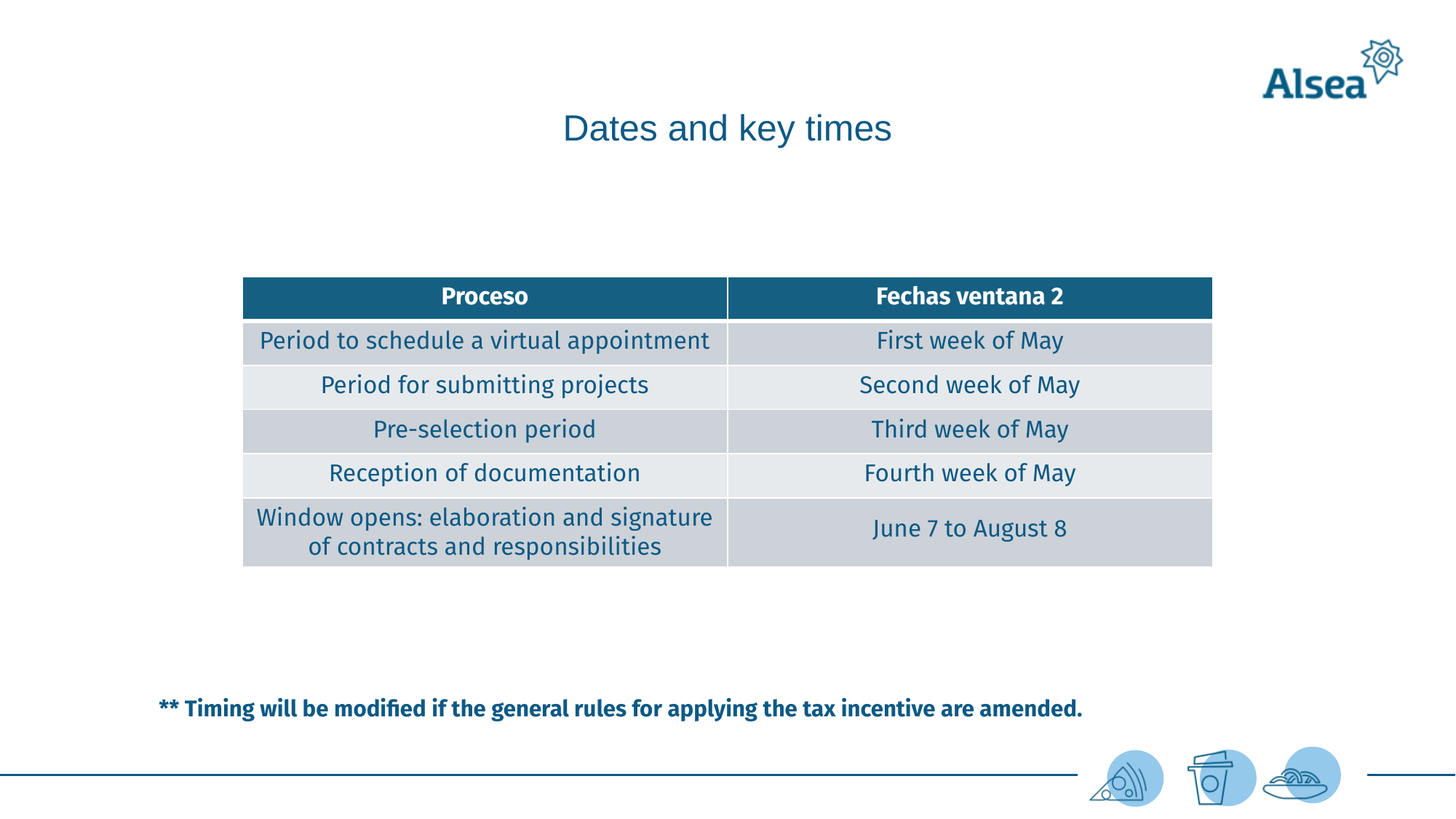

Dates and key times
| Proceso | Fechas ventana 2 |
| --- | --- |
| Period to schedule a virtual appointment | First week of May |
| Period for submitting projects | Second week of May |
| Pre-selection period | Third week of May |
| Reception of documentation | Fourth week of May |
| Window opens: elaboration and signature of contracts and responsibilities | June 7 to August 8 |
** Timing will be modified if the general rules for applying the tax incentive are amended.